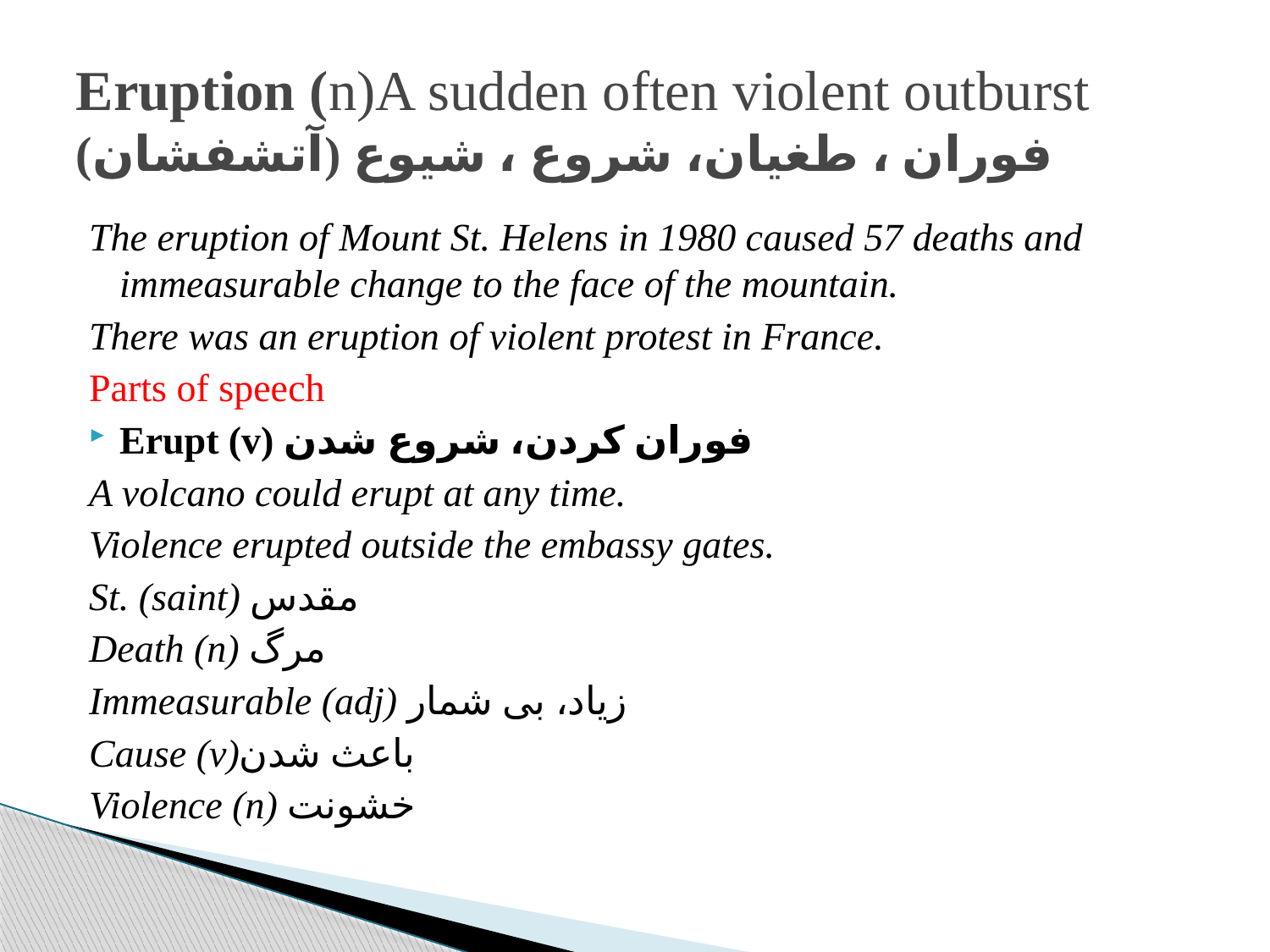

# Eruption (n)A sudden often violent outburst (آتشفشان) فوران ، طغیان، شروع ، شیوع
The eruption of Mount St. Helens in 1980 caused 57 deaths and immeasurable change to the face of the mountain.
There was an eruption of violent protest in France.
Parts of speech
Erupt (v) فوران کردن، شروع شدن
A volcano could erupt at any time.
Violence erupted outside the embassy gates.
St. (saint) مقدس
Death (n) مرگ
Immeasurable (adj) زیاد، بی شمار
Cause (v)باعث شدن
Violence (n) خشونت